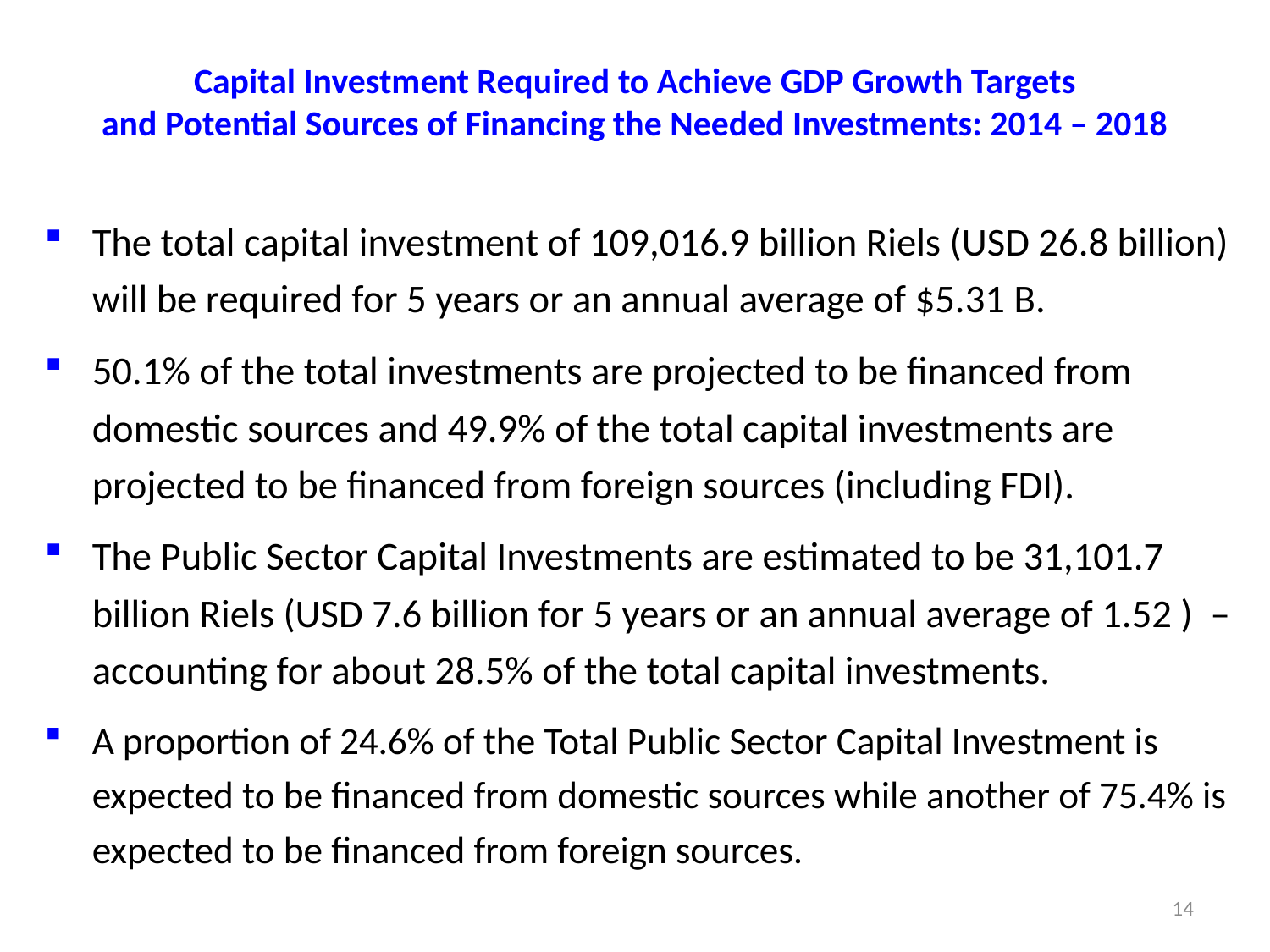

# Capital Investment Required to Achieve GDP Growth Targets and Potential Sources of Financing the Needed Investments: 2014 – 2018
The total capital investment of 109,016.9 billion Riels (USD 26.8 billion) will be required for 5 years or an annual average of $5.31 B.
50.1% of the total investments are projected to be financed from domestic sources and 49.9% of the total capital investments are projected to be financed from foreign sources (including FDI).
The Public Sector Capital Investments are estimated to be 31,101.7 billion Riels (USD 7.6 billion for 5 years or an annual average of 1.52 )  – accounting for about 28.5% of the total capital investments.
A proportion of 24.6% of the Total Public Sector Capital Investment is expected to be financed from domestic sources while another of 75.4% is expected to be financed from foreign sources.
14